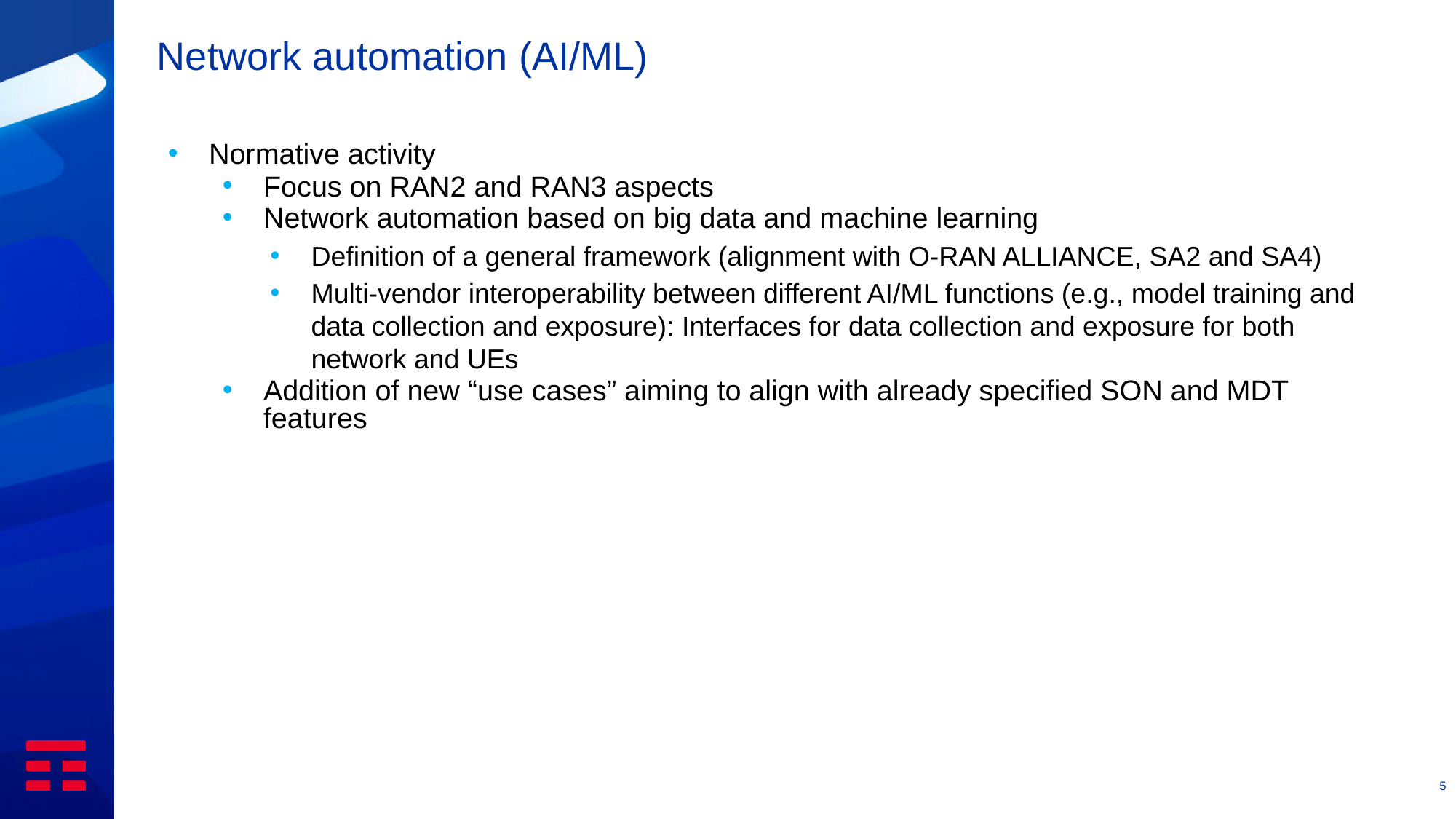

# Network automation (AI/ML)
Normative activity
Focus on RAN2 and RAN3 aspects
Network automation based on big data and machine learning
Definition of a general framework (alignment with O-RAN ALLIANCE, SA2 and SA4)
Multi-vendor interoperability between different AI/ML functions (e.g., model training and data collection and exposure): Interfaces for data collection and exposure for both network and UEs
Addition of new “use cases” aiming to align with already specified SON and MDT features